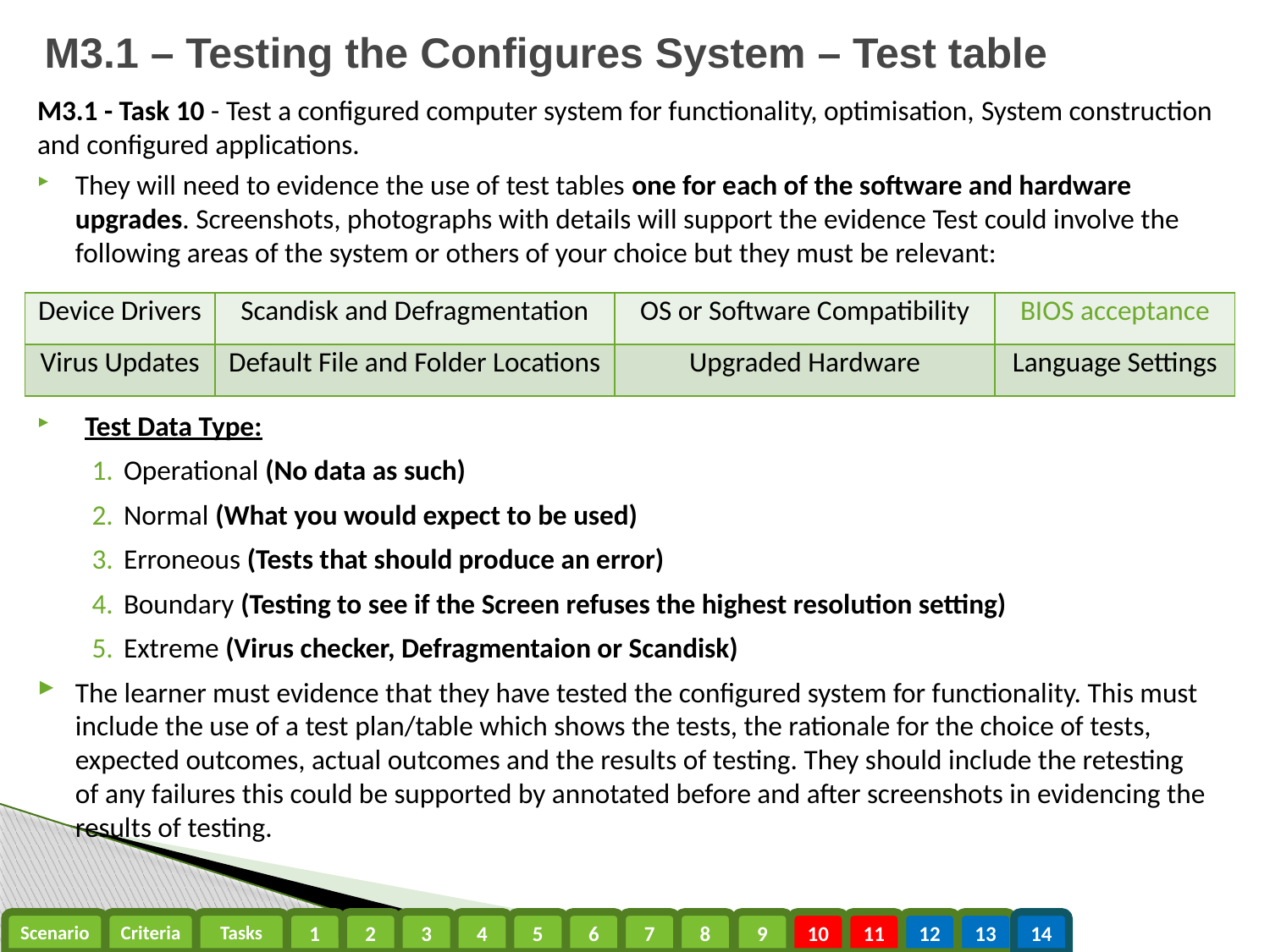

# M3.1 – Testing the Configures System – Test table
M3.1 - Task 10 - Test a configured computer system for functionality, optimisation, System construction and configured applications.
They will need to evidence the use of test tables one for each of the software and hardware upgrades. Screenshots, photographs with details will support the evidence Test could involve the following areas of the system or others of your choice but they must be relevant:

Test Data Type:
Operational (No data as such)
Normal (What you would expect to be used)
Erroneous (Tests that should produce an error)
Boundary (Testing to see if the Screen refuses the highest resolution setting)
Extreme (Virus checker, Defragmentaion or Scandisk)
The learner must evidence that they have tested the configured system for functionality. This must include the use of a test plan/table which shows the tests, the rationale for the choice of tests, expected outcomes, actual outcomes and the results of testing. They should include the retesting of any failures this could be supported by annotated before and after screenshots in evidencing the results of testing.
| Device Drivers | Scandisk and Defragmentation | OS or Software Compatibility | BIOS acceptance |
| --- | --- | --- | --- |
| Virus Updates | Default File and Folder Locations | Upgraded Hardware | Language Settings |